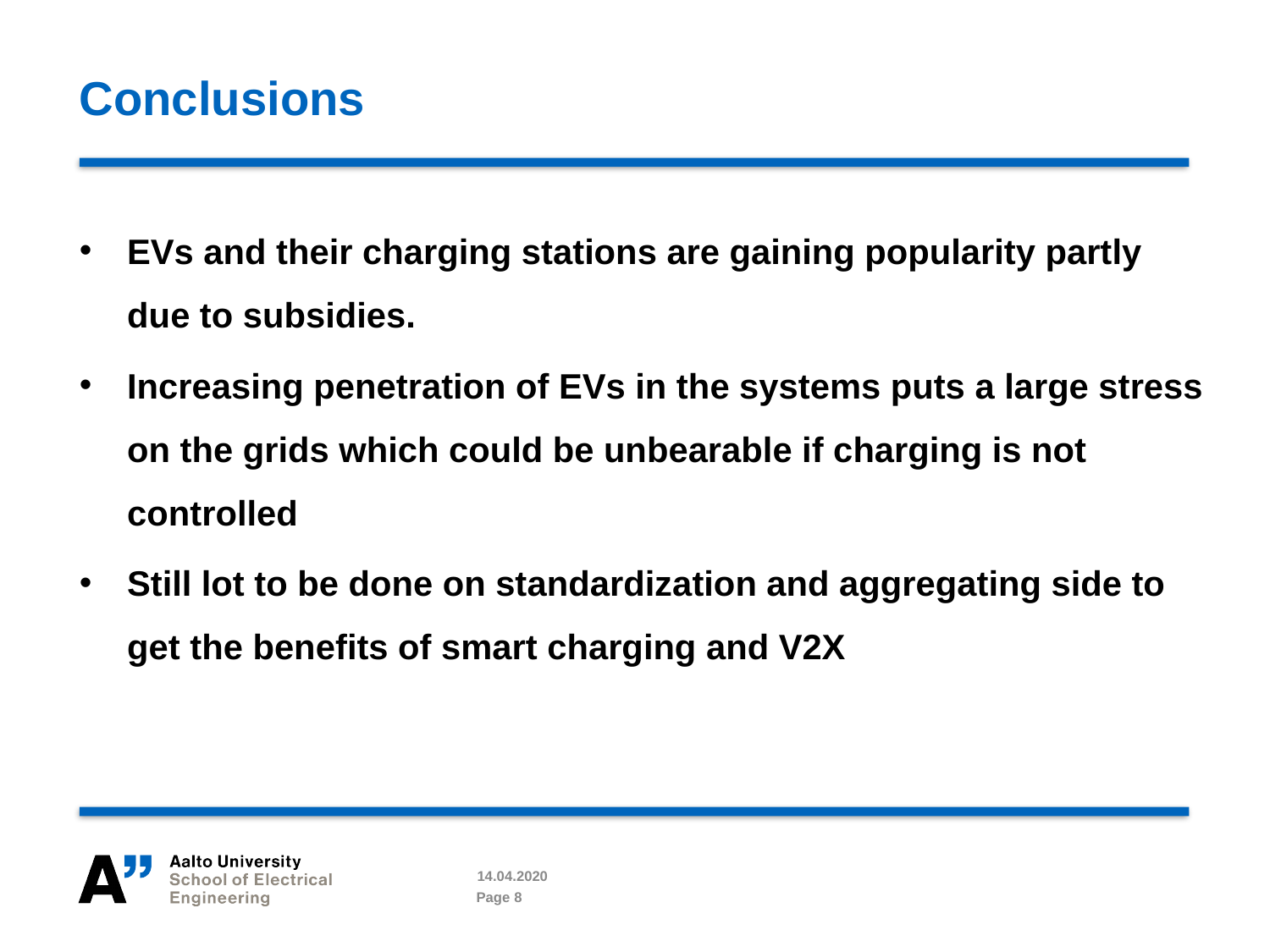

# Conclusions
EVs and their charging stations are gaining popularity partly due to subsidies.
Increasing penetration of EVs in the systems puts a large stress on the grids which could be unbearable if charging is not controlled
Still lot to be done on standardization and aggregating side to get the benefits of smart charging and V2X

14.04.2020
Page 8